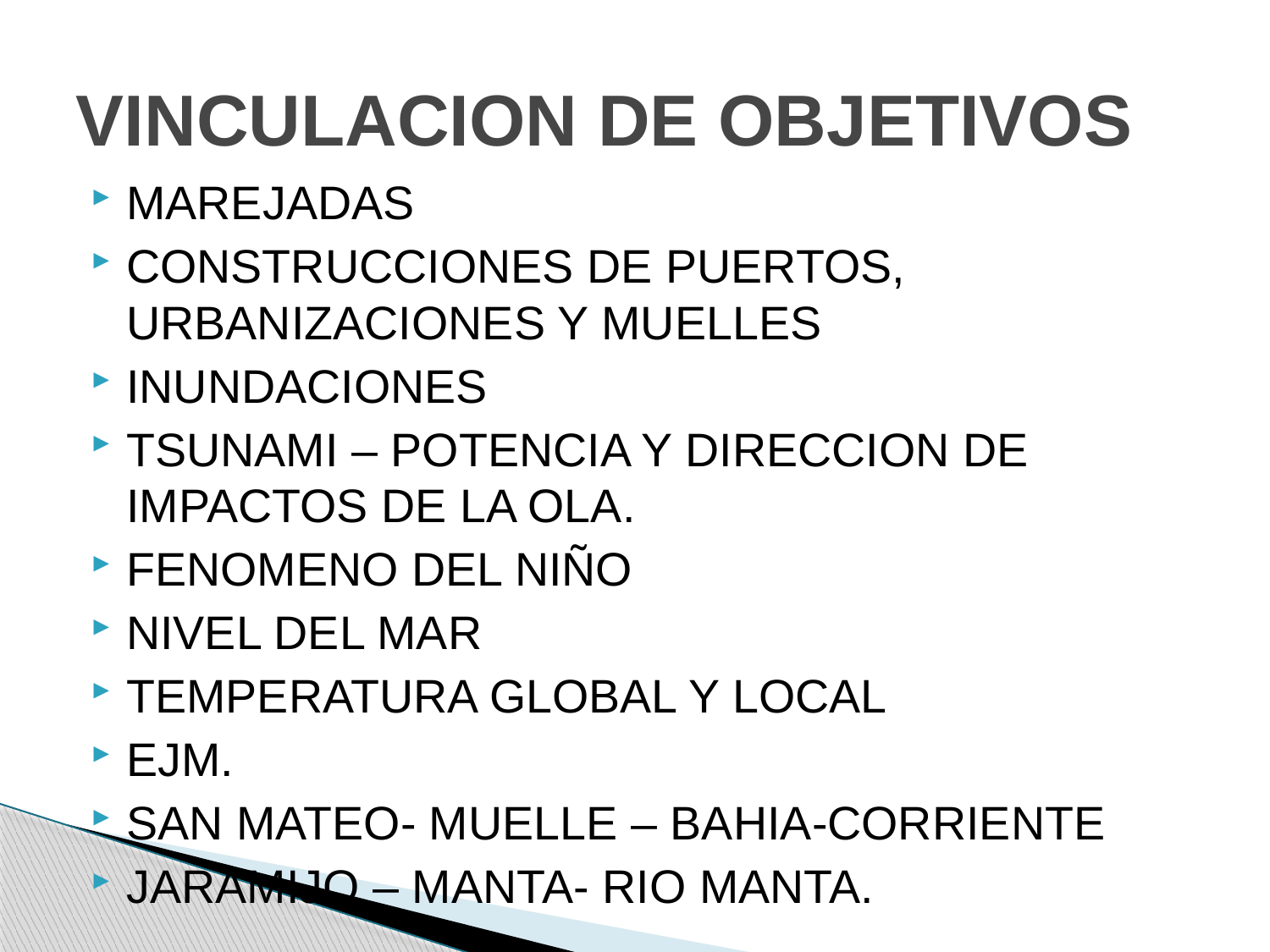

# VINCULACION DE OBJETIVOS
MAREJADAS
CONSTRUCCIONES DE PUERTOS, URBANIZACIONES Y MUELLES
INUNDACIONES
TSUNAMI – POTENCIA Y DIRECCION DE IMPACTOS DE LA OLA.
FENOMENO DEL NIÑO
NIVEL DEL MAR
TEMPERATURA GLOBAL Y LOCAL
EJM.
SAN MATEO- MUELLE – BAHIA-CORRIENTE
JARAMIJO – MANTA- RIO MANTA.